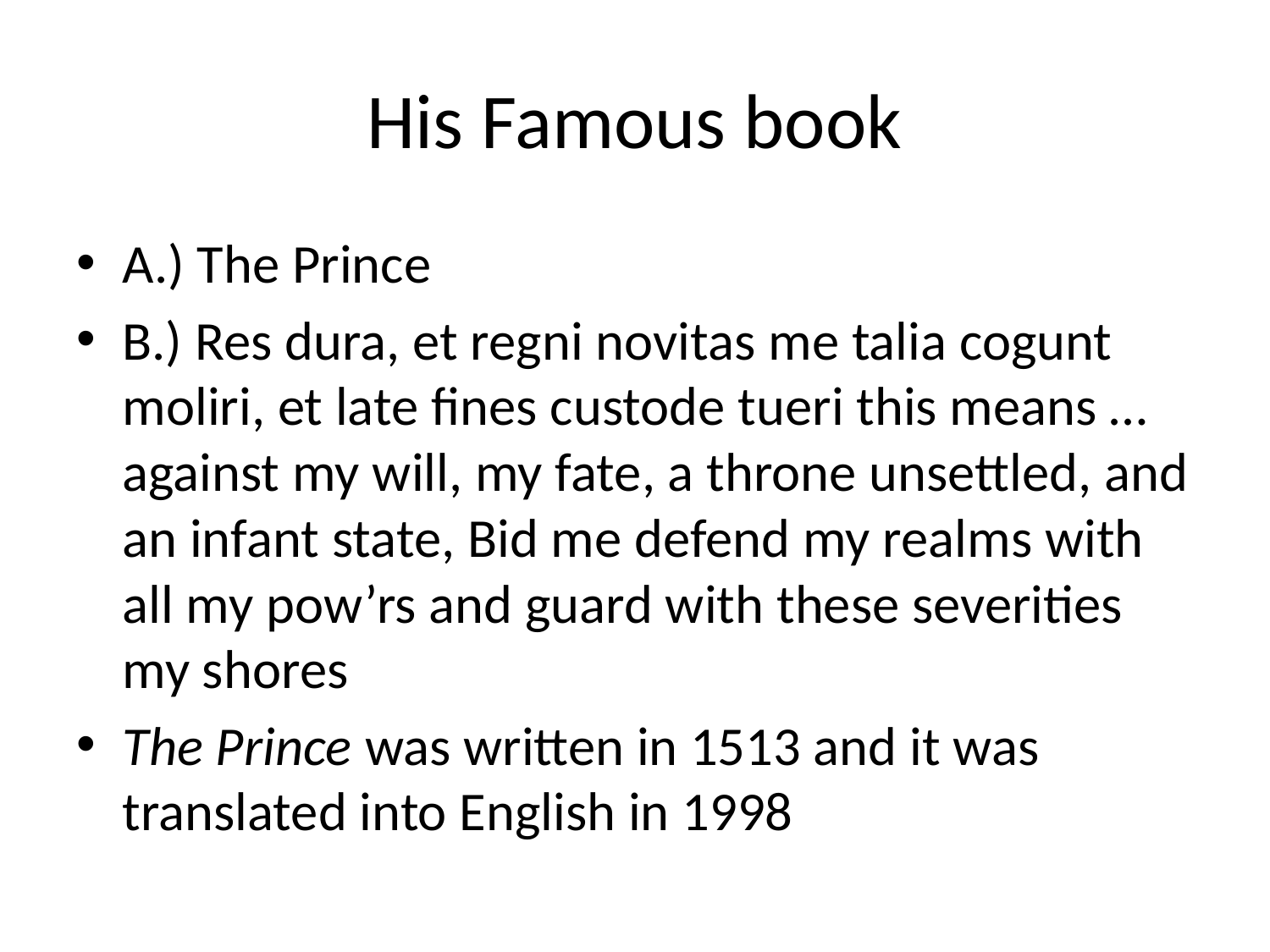

# His Famous book
A.) The Prince
B.) Res dura, et regni novitas me talia cogunt moliri, et late fines custode tueri this means …against my will, my fate, a throne unsettled, and an infant state, Bid me defend my realms with all my pow’rs and guard with these severities my shores
The Prince was written in 1513 and it was translated into English in 1998